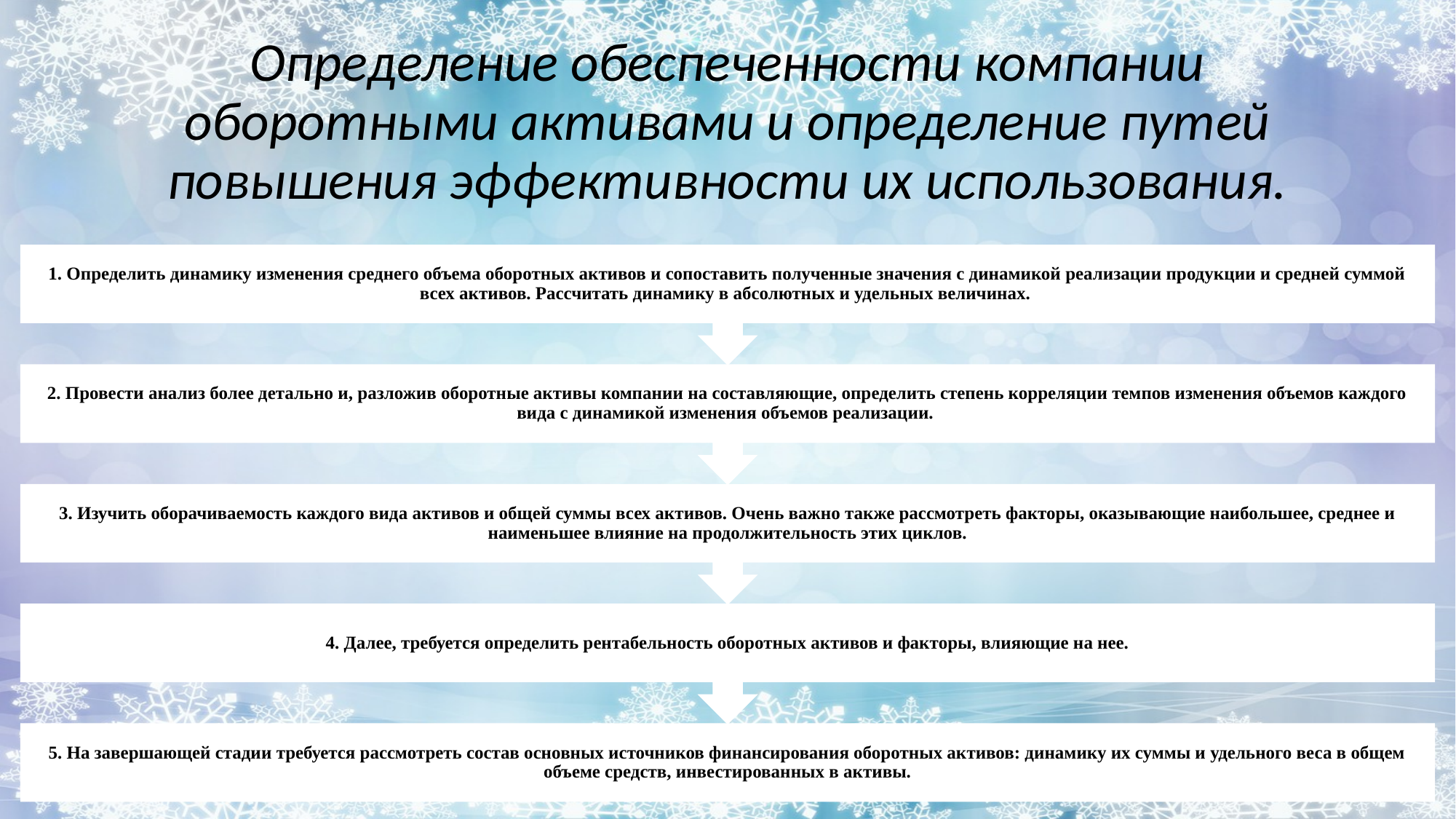

# Определение обеспеченности компании оборотными активами и определение путей повышения эффективности их использования.
5. На завершающей стадии требуется рассмотреть состав основных источников финансирования оборотных активов: динамику их суммы и удельного веса в общем объеме средств, инвестированных в активы.
4. Далее, требуется определить рентабельность оборотных активов и факторы, влияющие на нее.
3. Изучить оборачиваемость каждого вида активов и общей суммы всех активов. Очень важно также рассмотреть факторы, оказывающие наибольшее, среднее и наименьшее влияние на продолжительность этих циклов.
2. Провести анализ более детально и, разложив оборотные активы компании на составляющие, определить степень корреляции темпов изменения объемов каждого вида с динамикой изменения объемов реализации.
1. Определить динамику изменения среднего объема оборотных активов и сопоставить полученные значения с динамикой реализации продукции и средней суммой всех активов. Рассчитать динамику в абсолютных и удельных величинах.